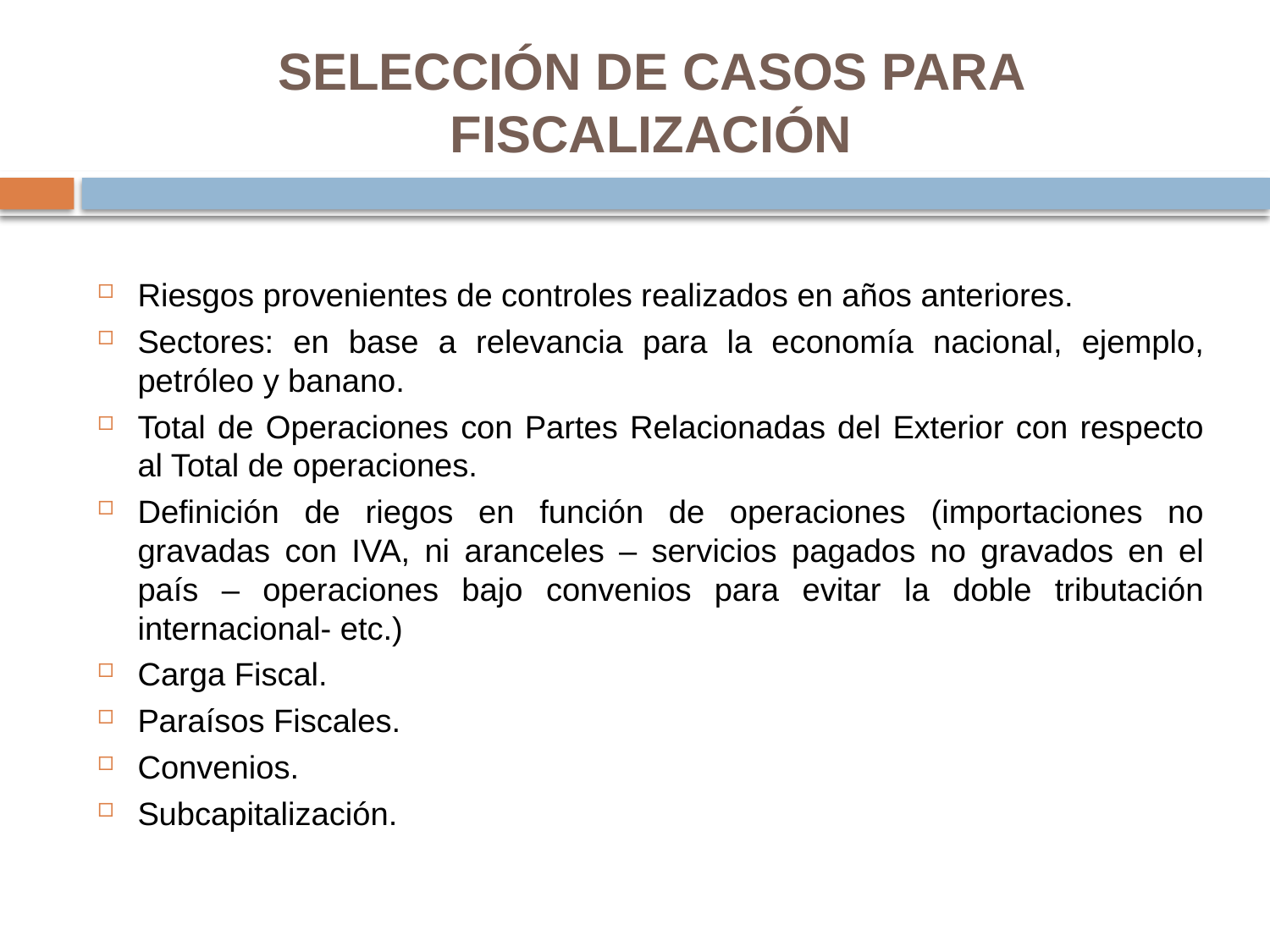

# SELECCIÓN DE CASOS PARA FISCALIZACIÓN

Riesgos provenientes de controles realizados en años anteriores.
Sectores: en base a relevancia para la economía nacional, ejemplo, petróleo y banano.
Total de Operaciones con Partes Relacionadas del Exterior con respecto al Total de operaciones.
Definición de riegos en función de operaciones (importaciones no gravadas con IVA, ni aranceles – servicios pagados no gravados en el país – operaciones bajo convenios para evitar la doble tributación internacional- etc.)
Carga Fiscal.
Paraísos Fiscales.
Convenios.
Subcapitalización.